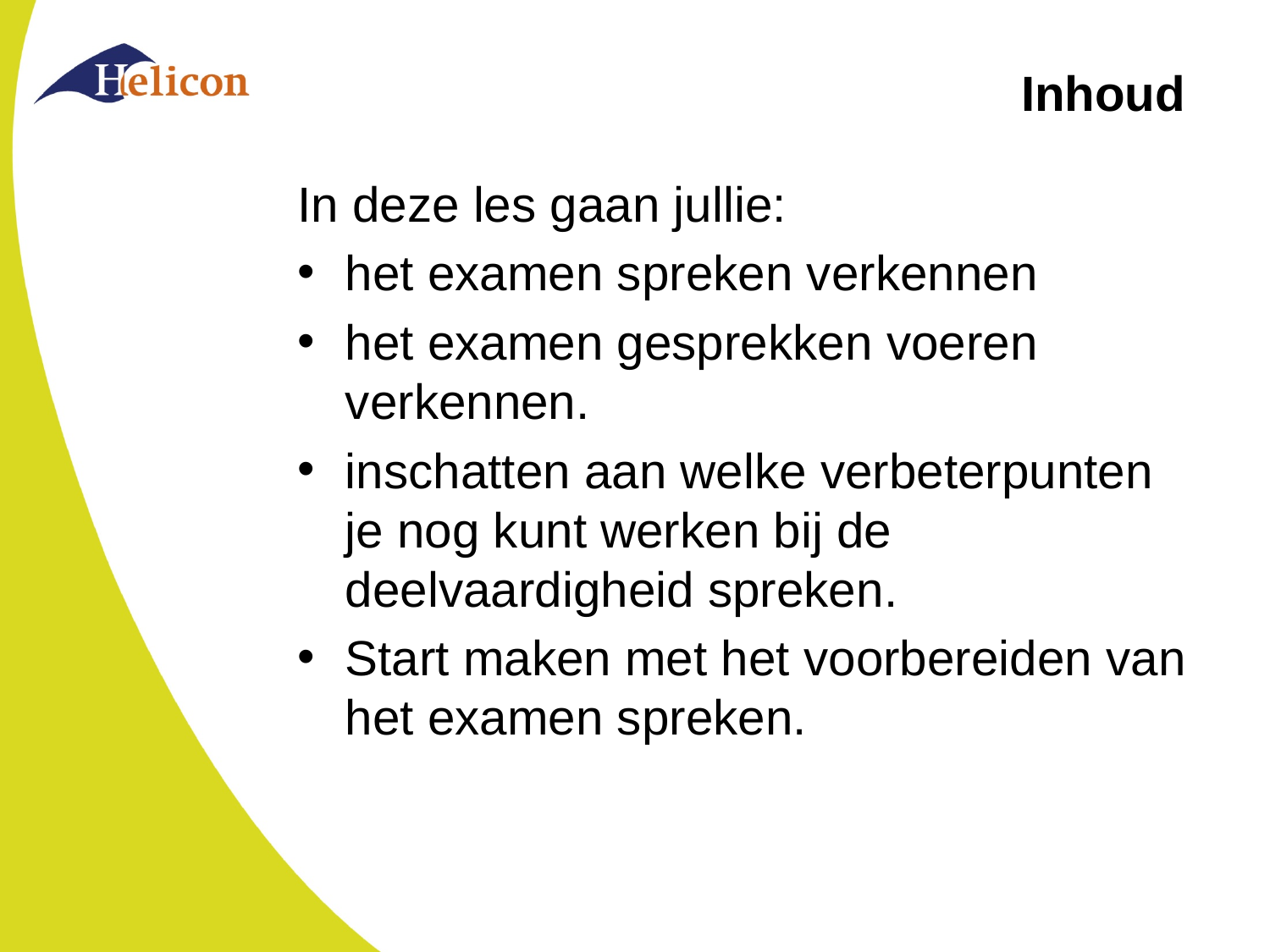

# Inhoud
In deze les gaan jullie:
het examen spreken verkennen
het examen gesprekken voeren verkennen.
inschatten aan welke verbeterpunten je nog kunt werken bij de deelvaardigheid spreken.
Start maken met het voorbereiden van het examen spreken.